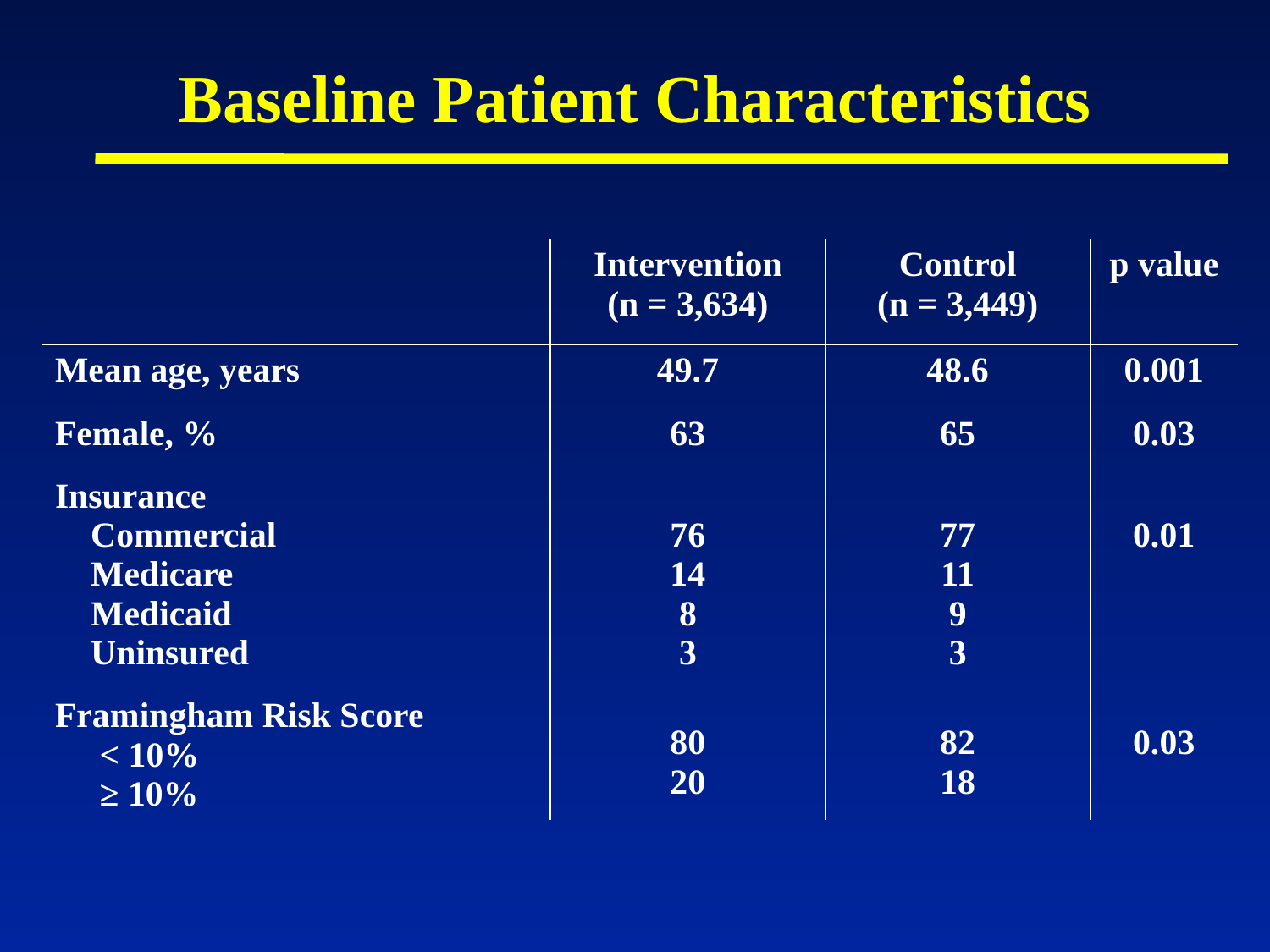

# Baseline Patient Characteristics
|  | Intervention (n = 3,634) | Control (n = 3,449) | p value |
| --- | --- | --- | --- |
| Mean age, years Female, % Insurance Commercial Medicare Medicaid Uninsured Framingham Risk Score < 10% ≥ 10% | 49.7 63 76 14 8 3 80 20 | 48.6 65 77 11 9 3 82 18 | 0.001 0.03 0.01 0.03 |